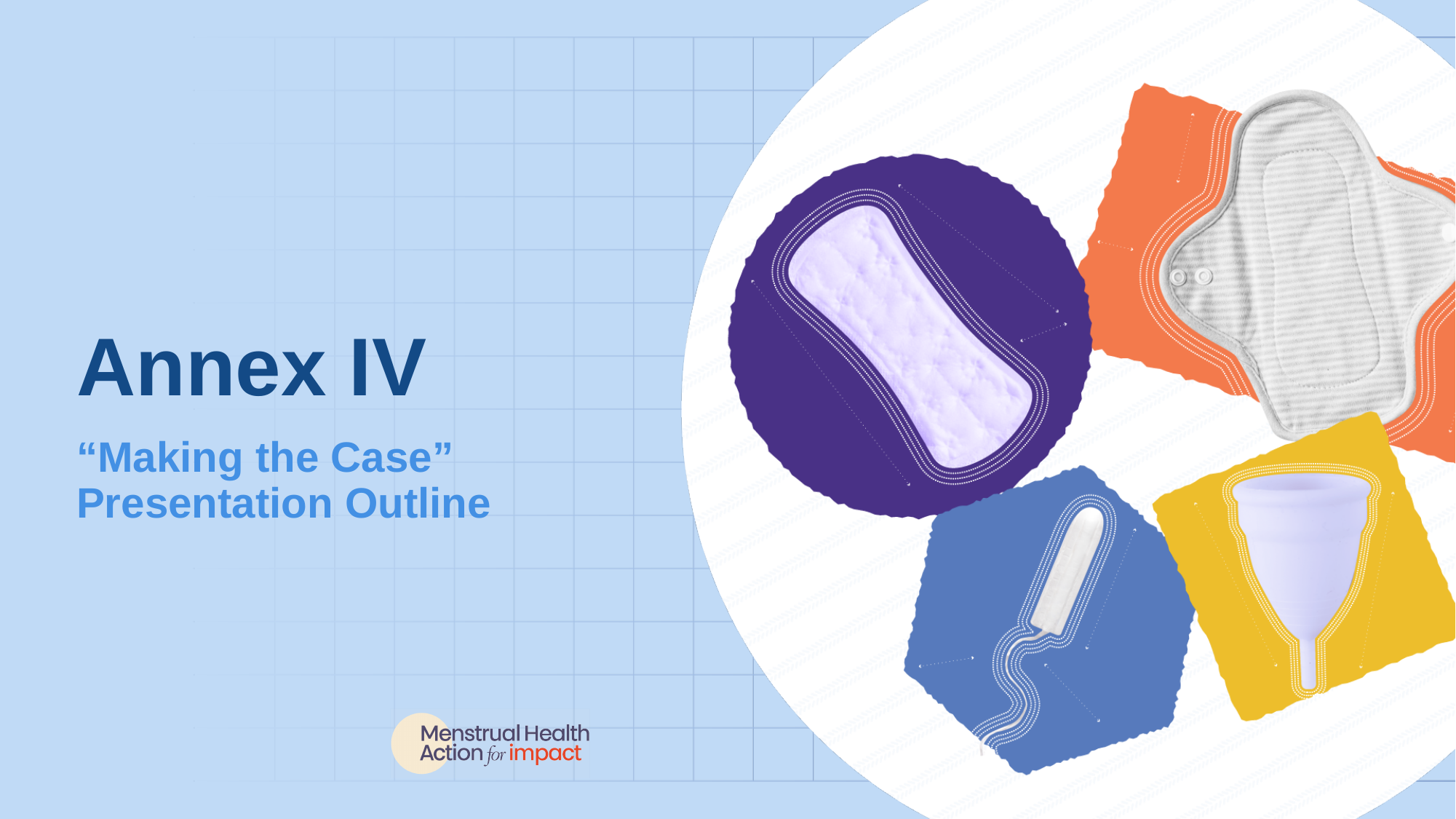

# Annex IV
“Making the Case” Presentation Outline